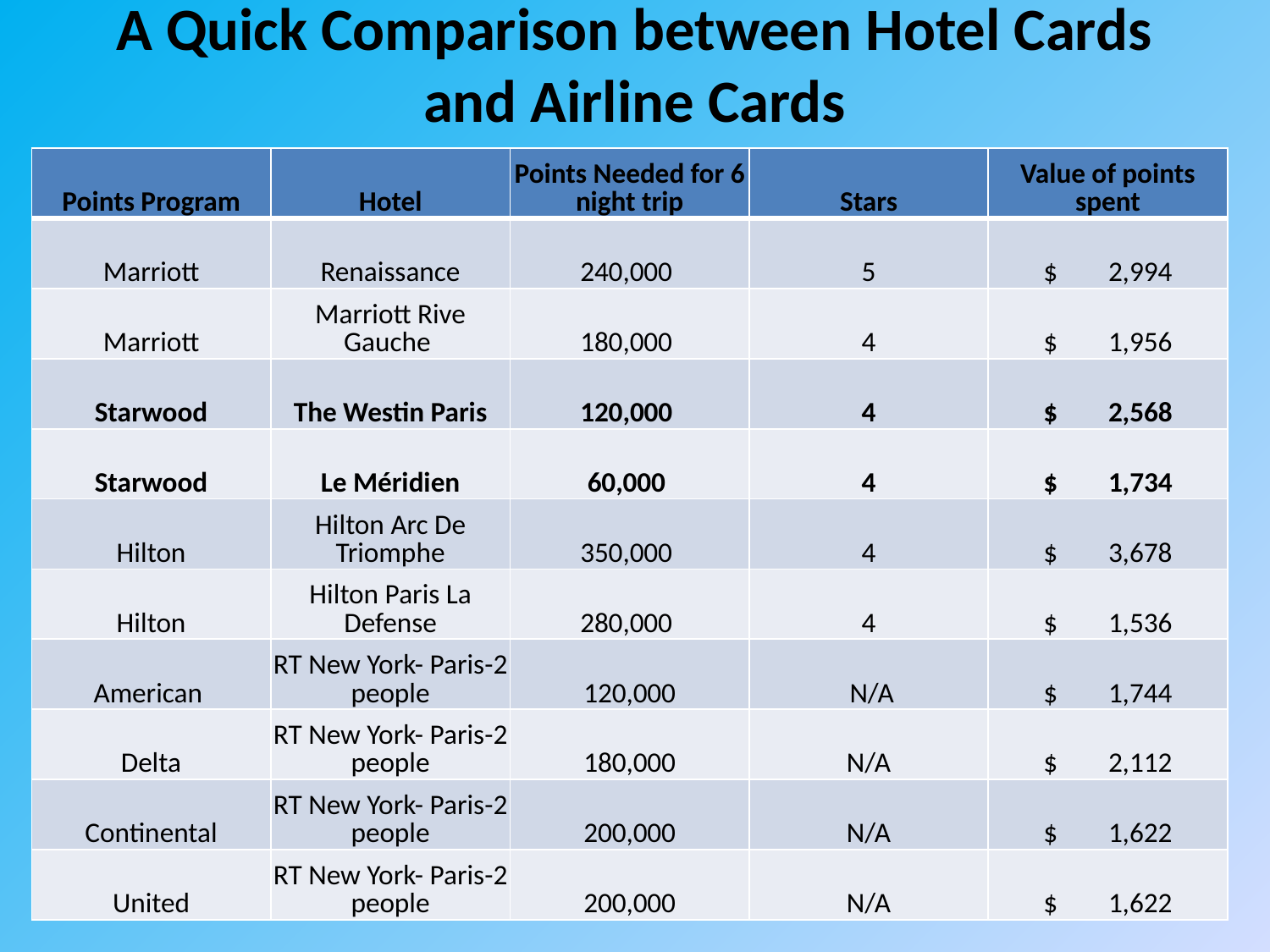

# A Quick Comparison between Hotel Cards and Airline Cards
| Points Program | Hotel | Points Needed for 6 night trip | Stars | Value of points spent |
| --- | --- | --- | --- | --- |
| Marriott | Renaissance | 240,000 | 5 | $ 2,994 |
| Marriott | Marriott Rive Gauche | 180,000 | 4 | $ 1,956 |
| Starwood | The Westin Paris | 120,000 | 4 | $ 2,568 |
| Starwood | Le Méridien | 60,000 | 4 | $ 1,734 |
| Hilton | Hilton Arc De Triomphe | 350,000 | 4 | $ 3,678 |
| Hilton | Hilton Paris La Defense | 280,000 | 4 | $ 1,536 |
| American | RT New York- Paris-2 people | 120,000 | N/A | $ 1,744 |
| Delta | RT New York- Paris-2 people | 180,000 | N/A | $ 2,112 |
| Continental | RT New York- Paris-2 people | 200,000 | N/A | $ 1,622 |
| United | RT New York- Paris-2 people | 200,000 | N/A | $ 1,622 |